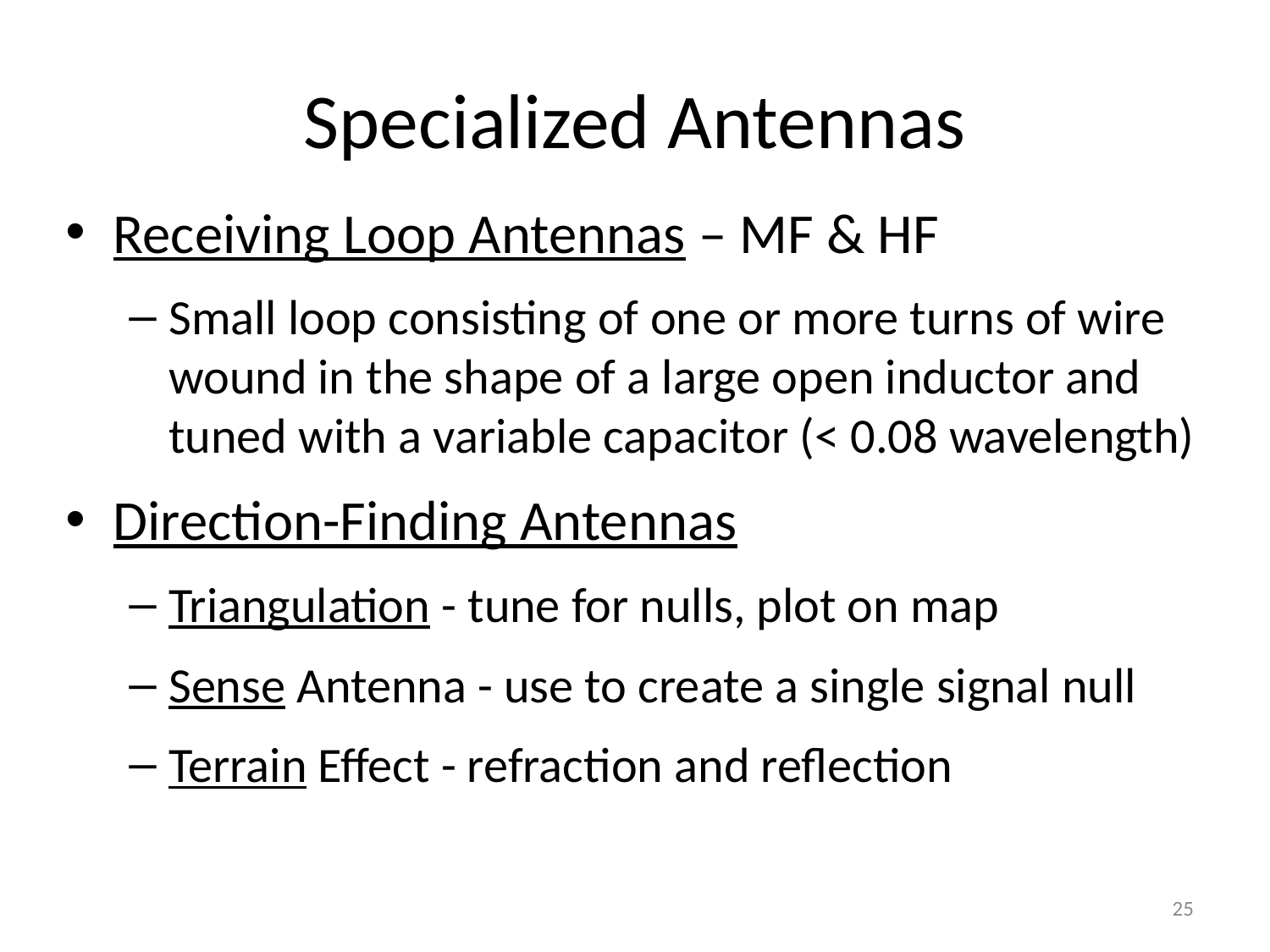

# Specialized Antennas
Receiving Loop Antennas – MF & HF
Small loop consisting of one or more turns of wire wound in the shape of a large open inductor and tuned with a variable capacitor (< 0.08 wavelength)
Direction-Finding Antennas
Triangulation - tune for nulls, plot on map
Sense Antenna - use to create a single signal null
Terrain Effect - refraction and reflection
25